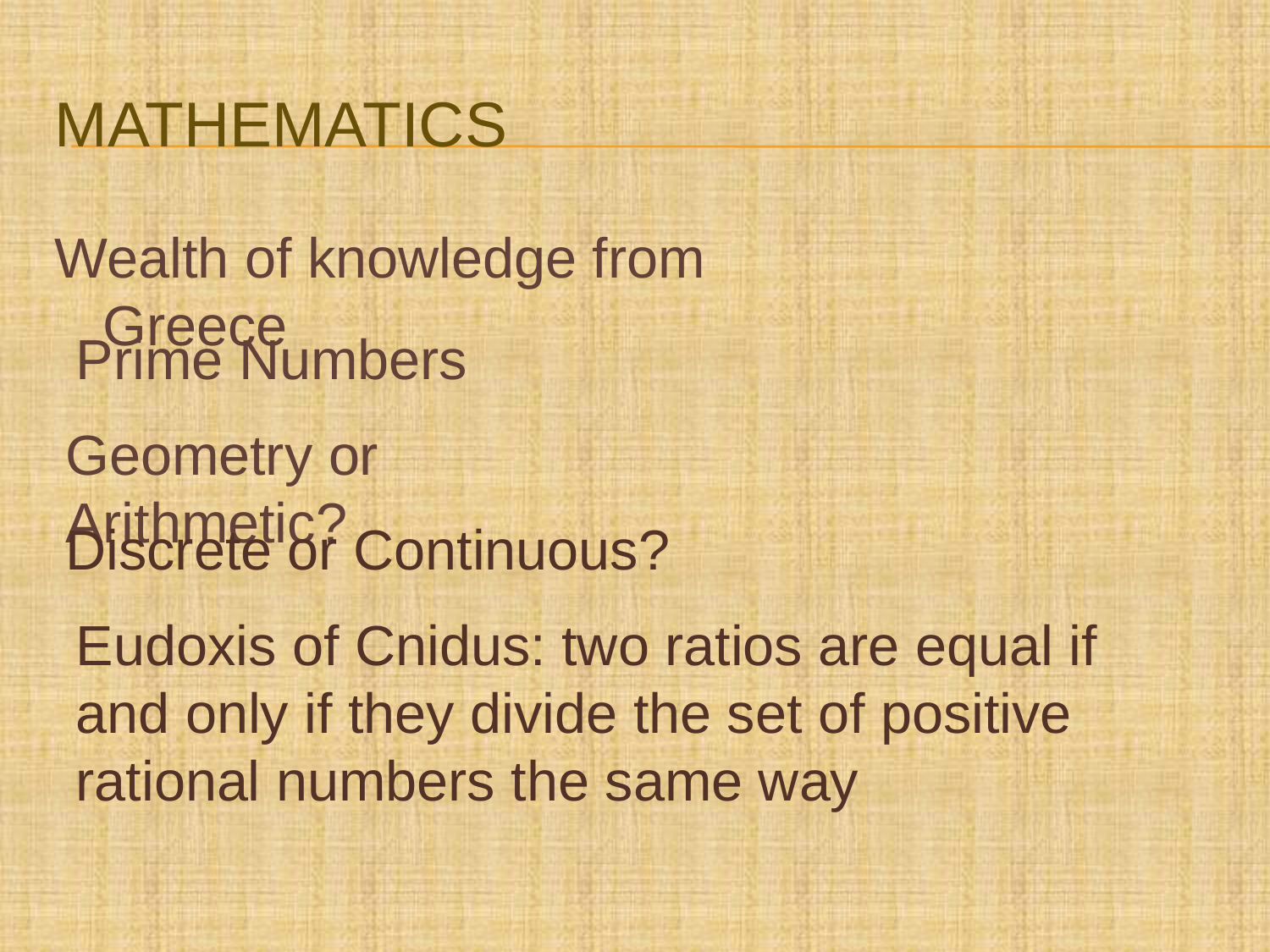

# Mathematics
Wealth of knowledge from Greece
Prime Numbers
Geometry or Arithmetic?
Discrete or Continuous?
Eudoxis of Cnidus: two ratios are equal if and only if they divide the set of positive rational numbers the same way